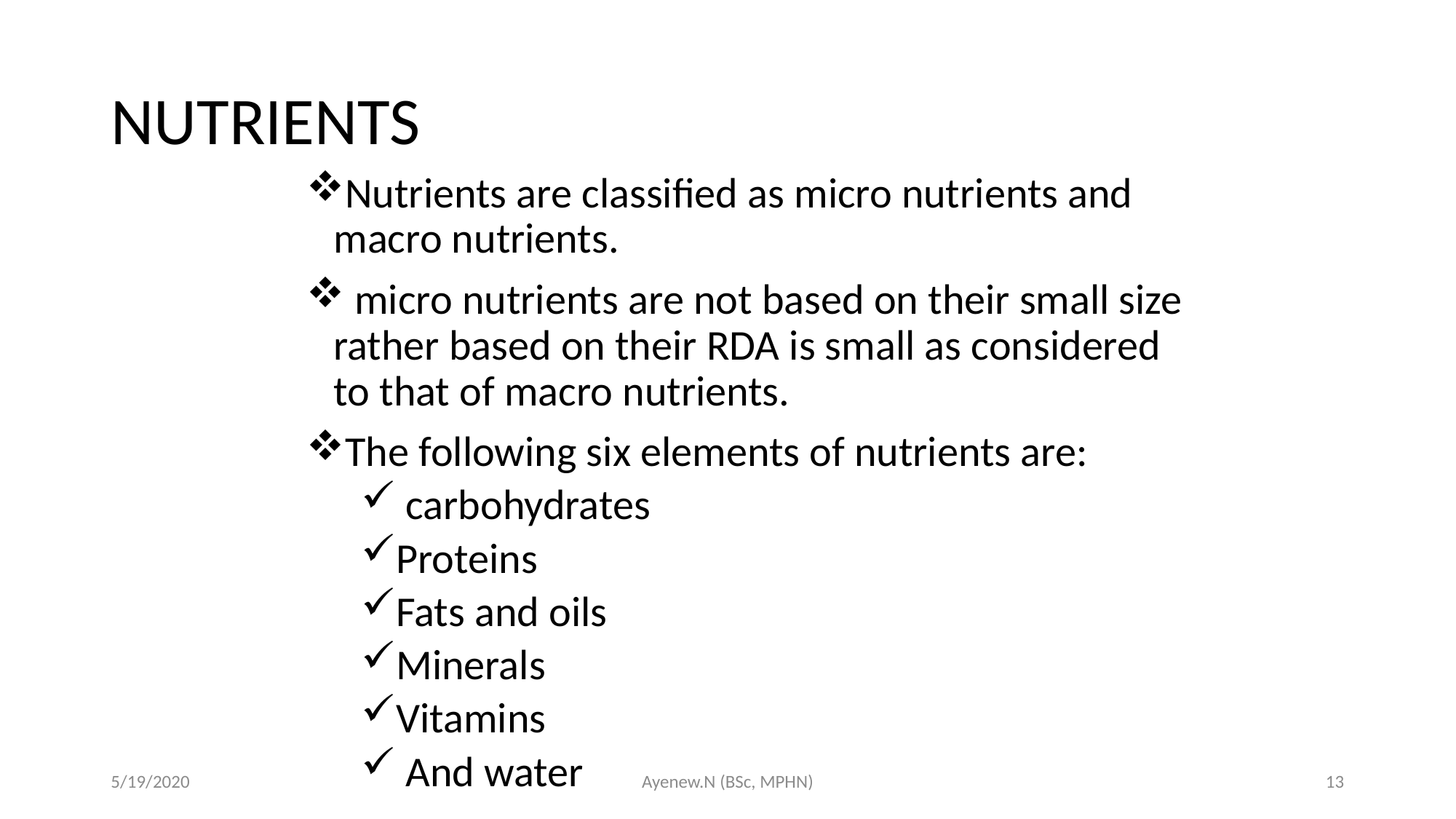

# NUTRIENTS
Nutrients are classified as micro nutrients and macro nutrients.
 micro nutrients are not based on their small size rather based on their RDA is small as considered to that of macro nutrients.
The following six elements of nutrients are:
 carbohydrates
Proteins
Fats and oils
Minerals
Vitamins
 And water

5/19/2020
Ayenew.N (BSc, MPHN)
13